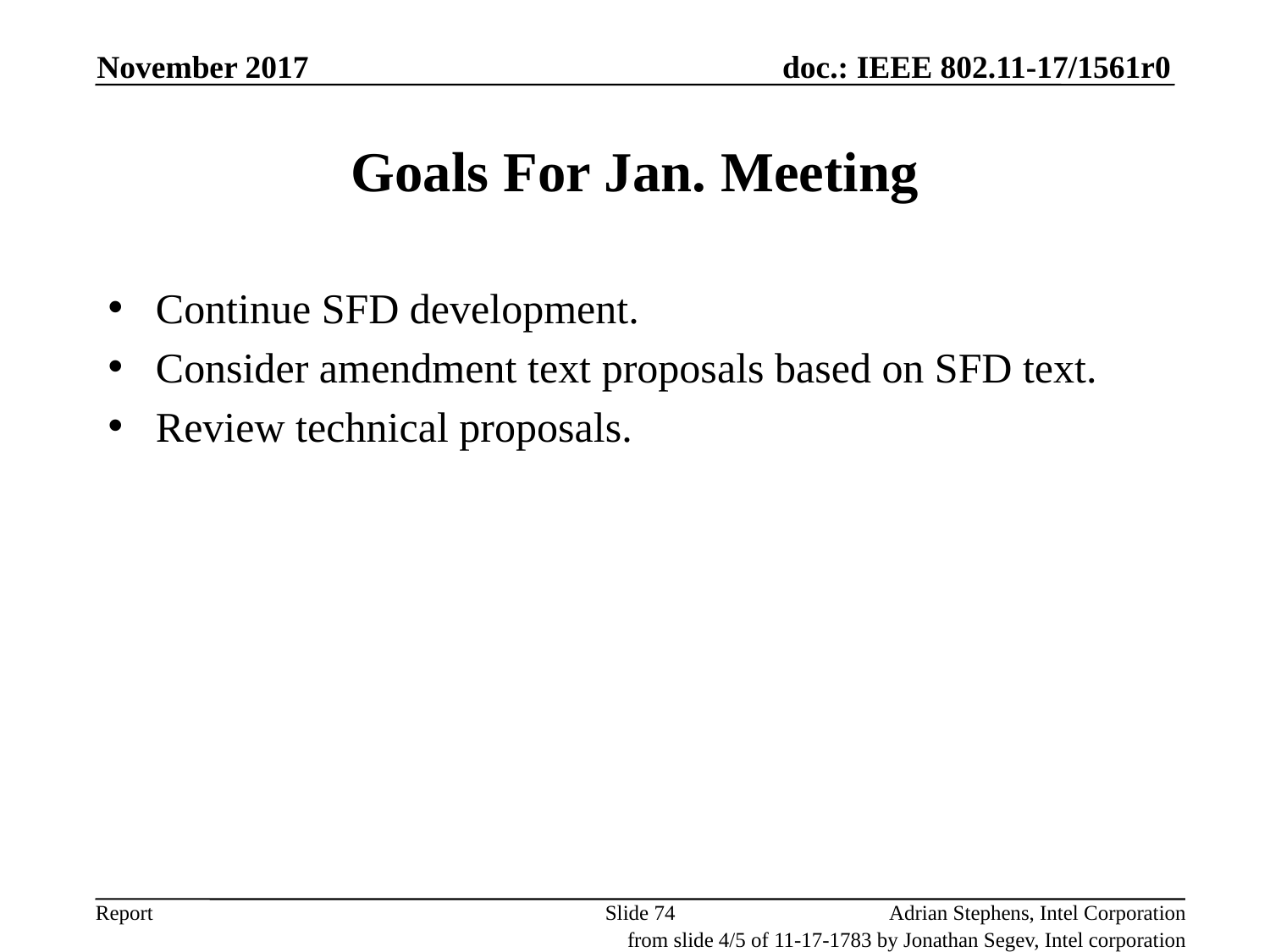

November 2017
# Goals For Jan. Meeting
Continue SFD development.
Consider amendment text proposals based on SFD text.
Review technical proposals.

Slide 74
Adrian Stephens, Intel Corporation
from slide 4/5 of 11-17-1783 by Jonathan Segev, Intel corporation